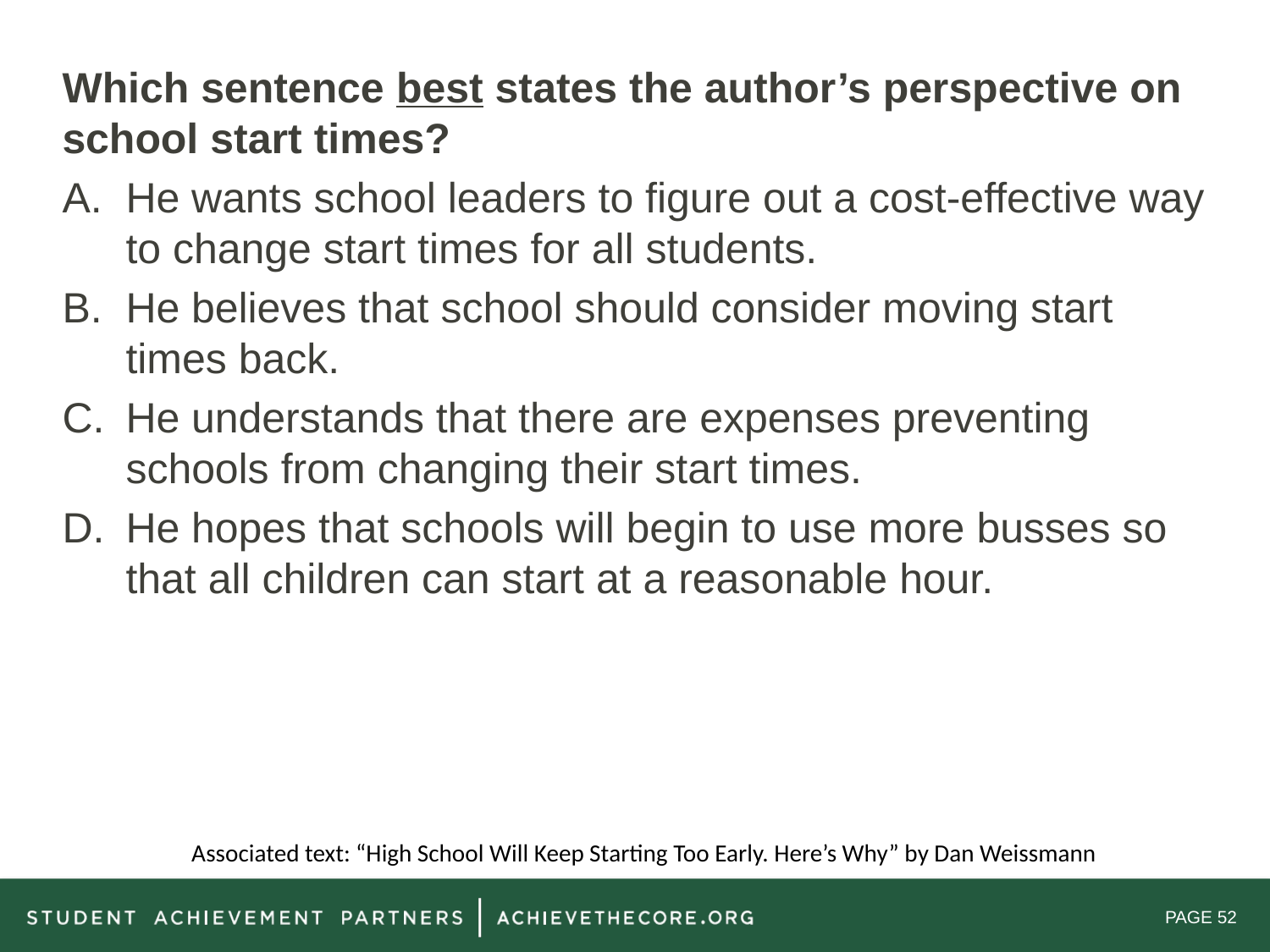

Which sentence best states the author’s perspective on school start times?
He wants school leaders to figure out a cost-effective way to change start times for all students.
He believes that school should consider moving start times back.
He understands that there are expenses preventing schools from changing their start times.
He hopes that schools will begin to use more busses so that all children can start at a reasonable hour.
Associated text: “High School Will Keep Starting Too Early. Here’s Why” by Dan Weissmann